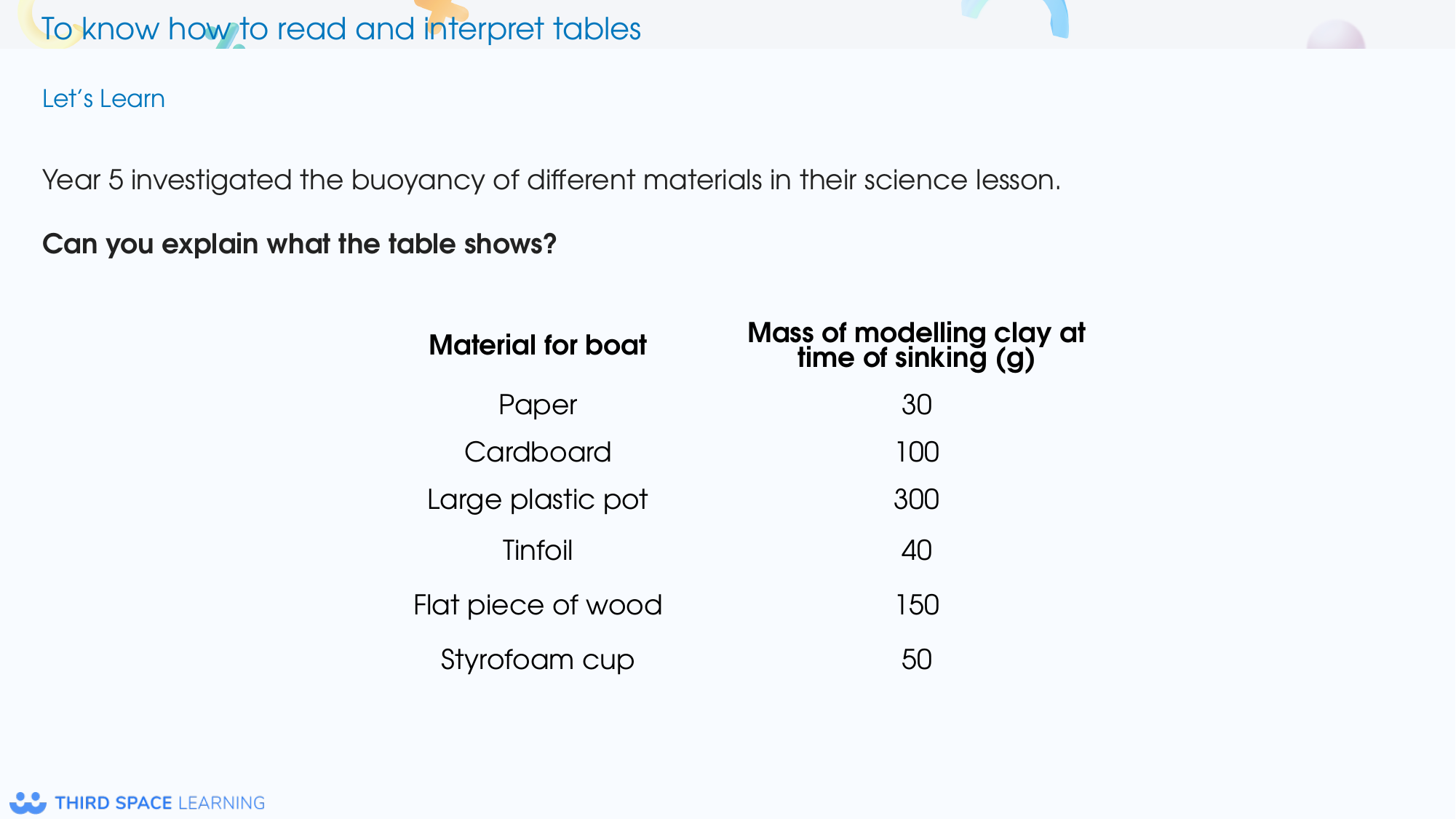

Let’s Learn
Year 5 investigated the buoyancy of different materials in their science lesson.
Can you explain what the table shows?
| Material for boat | Mass of modelling clay at time of sinking (g) |
| --- | --- |
| Paper | 30 |
| Cardboard | 100 |
| Large plastic pot | 300 |
| Tinfoil | 40 |
| Flat piece of wood | 150 |
| Styrofoam cup | 50 |